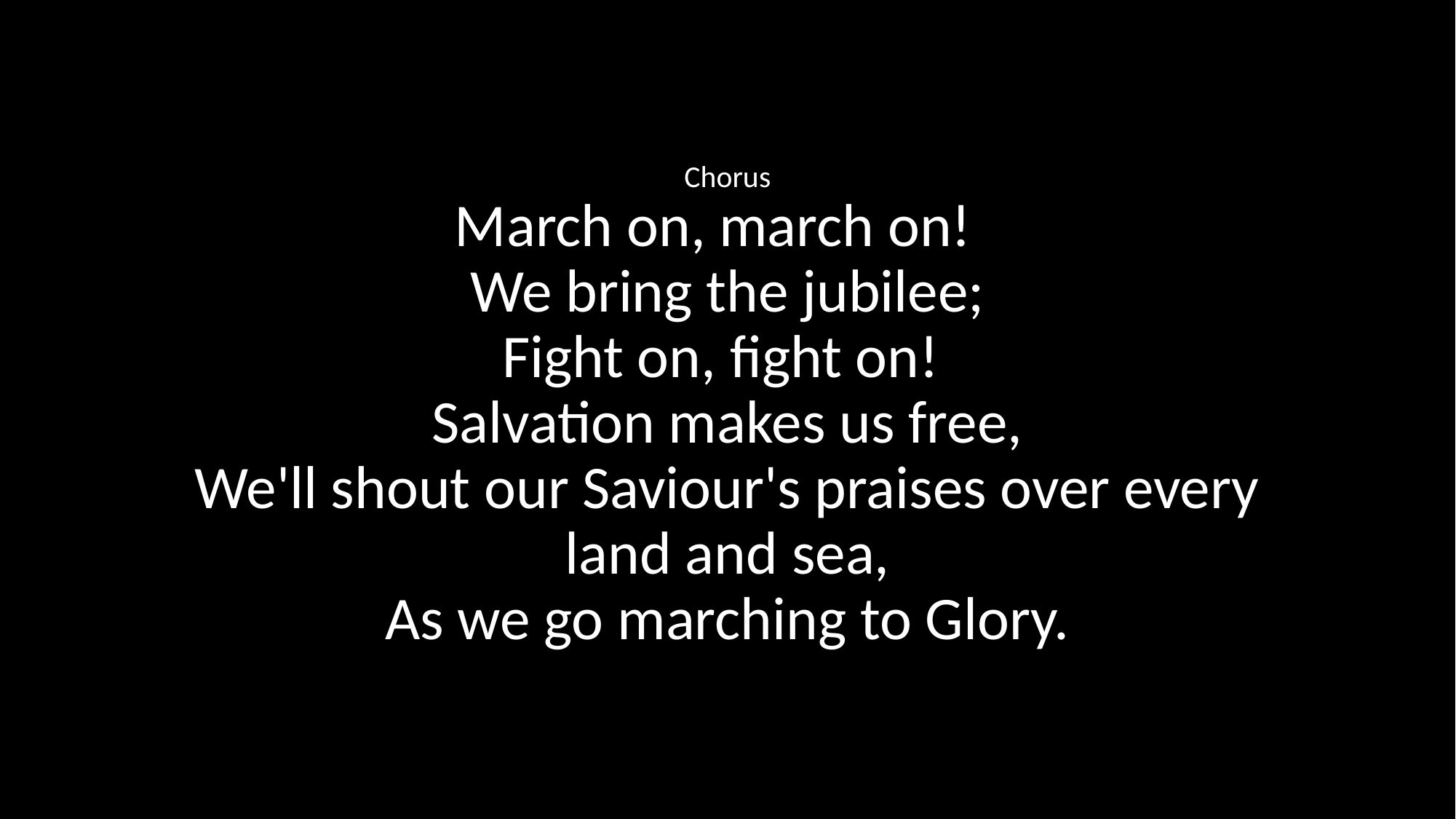

Chorus
March on, march on!
We bring the jubilee;
Fight on, fight on!
Salvation makes us free,
We'll shout our Saviour's praises over every land and sea,
As we go marching to Glory.